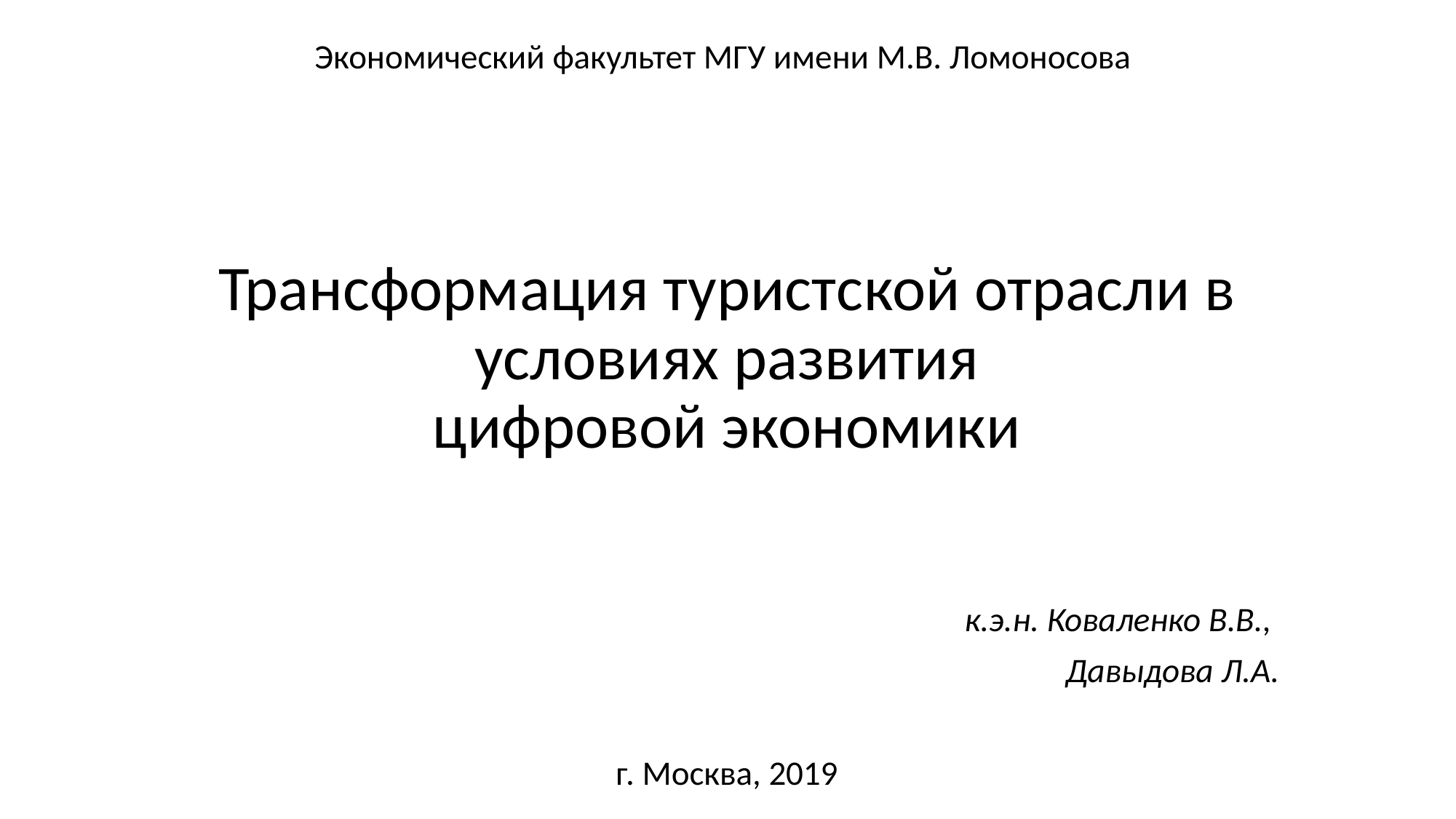

Экономический факультет МГУ имени М.В. Ломоносова

к.э.н. Коваленко В.В.,
Давыдова Л.А.

г. Москва, 2019

# Трансформация туристcкой отрасли в условиях развития цифровой экономики